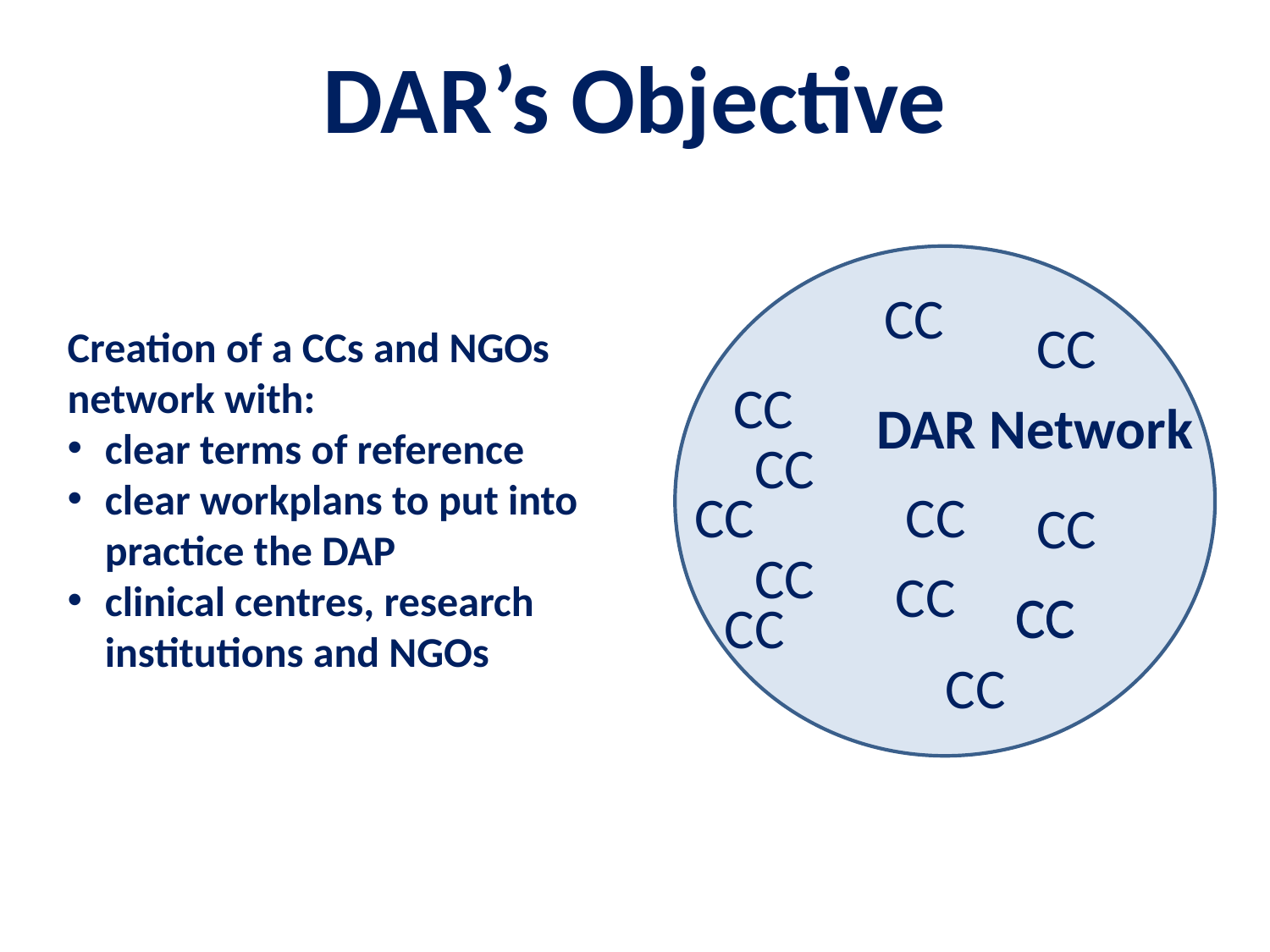

# DAR’s Objective

CC
CC
CC
DAR Network
CC
CC
CC
CC
CC
CC
CC
CC
CC
CC
Creation of a CCs and NGOs network with:
clear terms of reference
clear workplans to put into practice the DAP
clinical centres, research institutions and NGOs